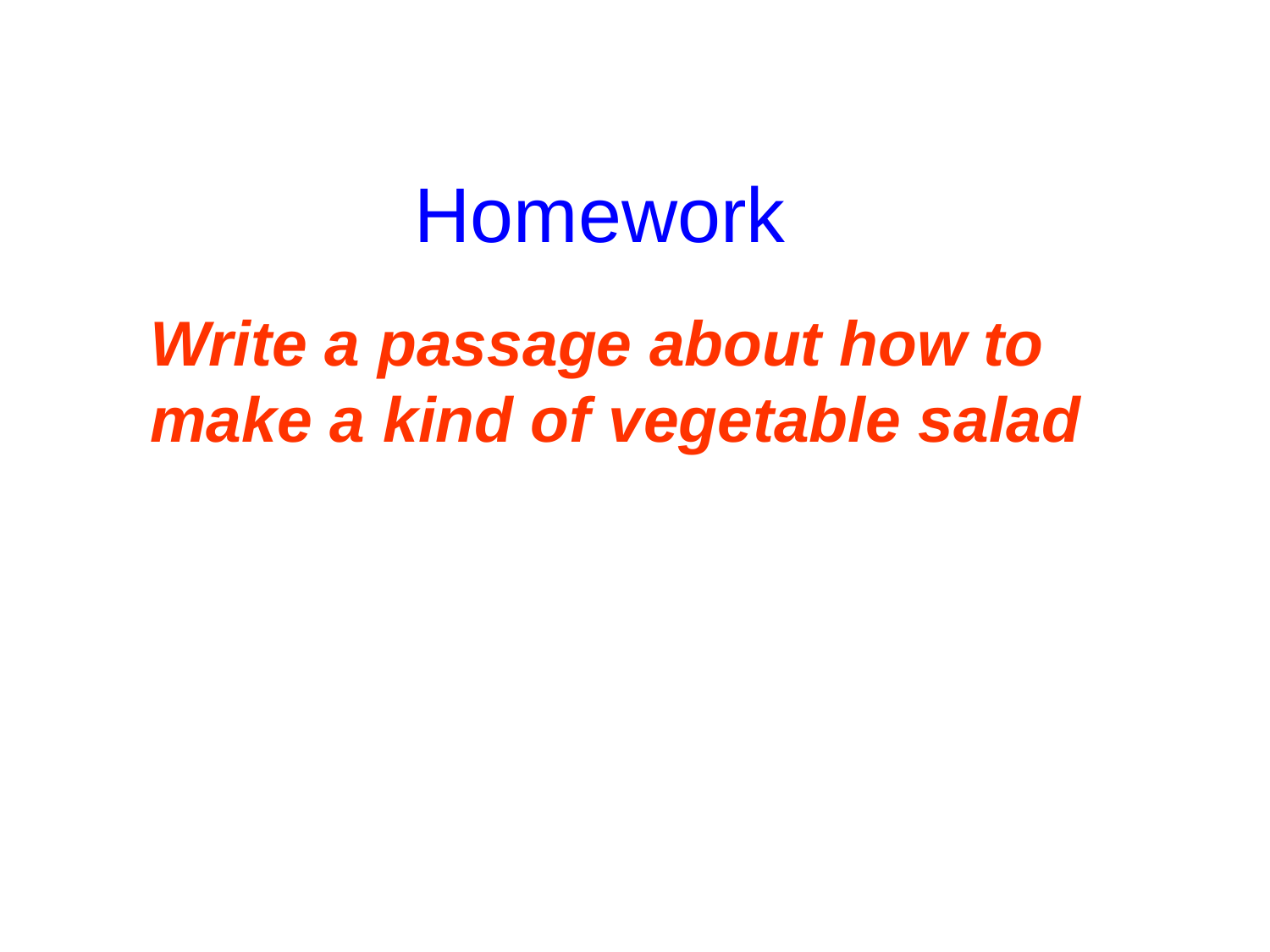

Homework
Write a passage about how to make a kind of vegetable salad